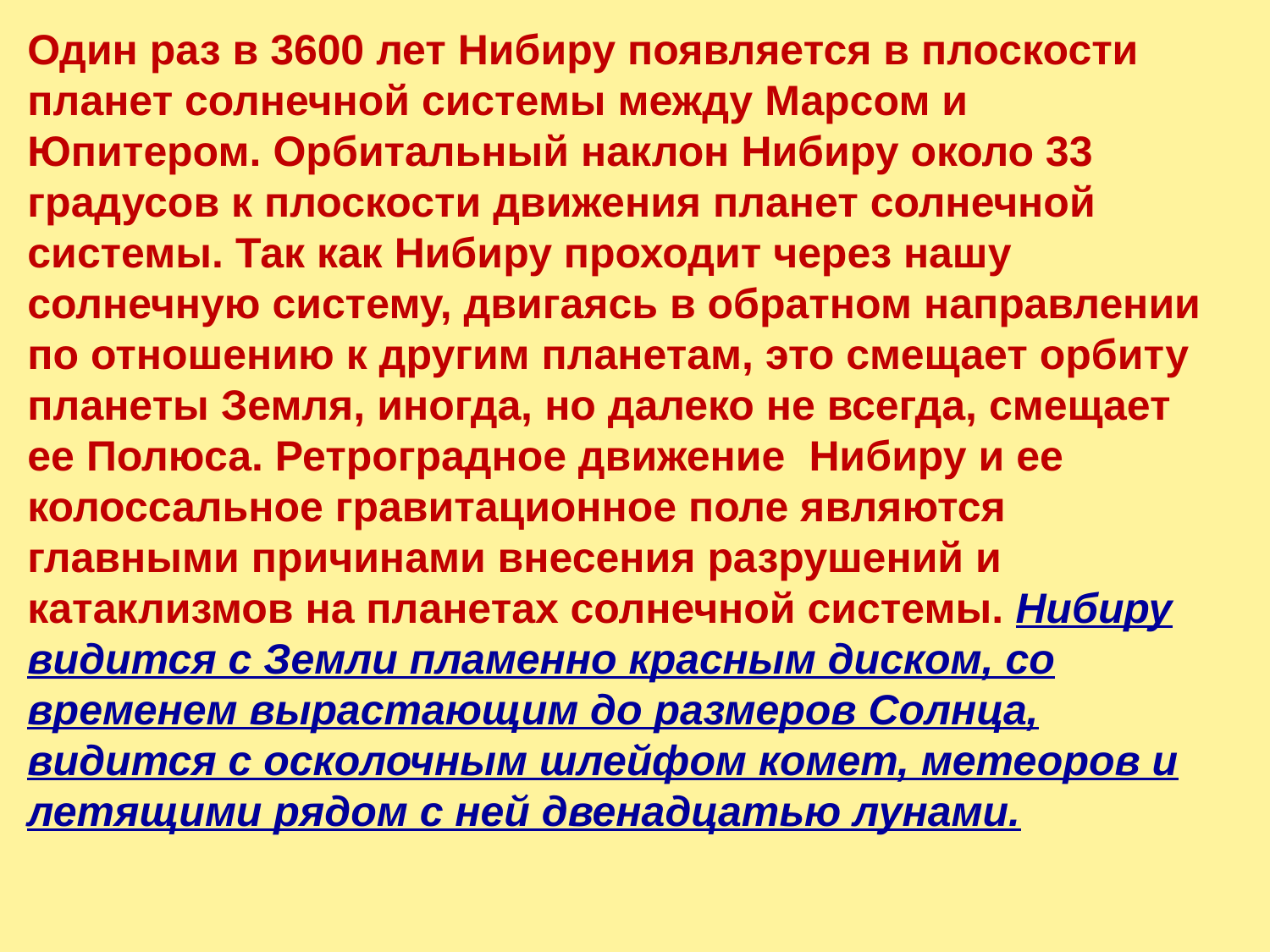

Один раз в 3600 лет Нибиру появляется в плоскости планет солнечной системы между Марсом и Юпитером. Орбитальный наклон Нибиру около 33 градусов к плоскости движения планет солнечной системы. Так как Нибиру проходит через нашу солнечную систему, двигаясь в обратном направлении по отношению к другим планетам, это смещает орбиту планеты Земля, иногда, но далеко не всегда, смещает ее Полюса. Ретроградное движение  Нибиру и ее колоссальное гравитационное поле являются главными причинами внесения разрушений и катаклизмов на планетах солнечной системы. Нибиру видится с Земли пламенно красным диском, со временем вырастающим до размеров Солнца, видится с осколочным шлейфом комет, метеоров и летящими рядом с ней двенадцатью лунами.